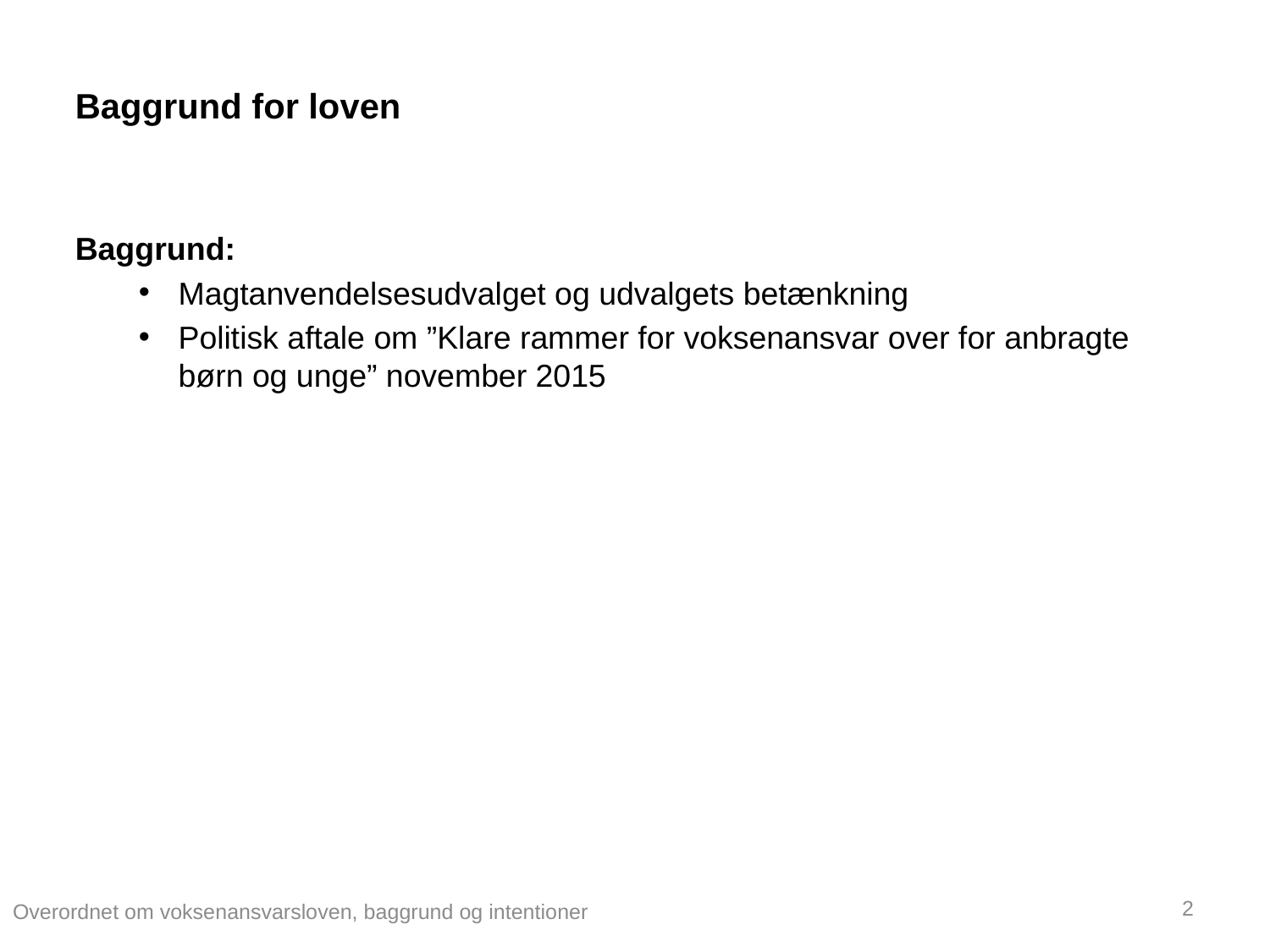

# Baggrund for loven
Baggrund:
Magtanvendelsesudvalget og udvalgets betænkning
Politisk aftale om ”Klare rammer for voksenansvar over for anbragte børn og unge” november 2015

2
Overordnet om voksenansvarsloven, baggrund og intentioner